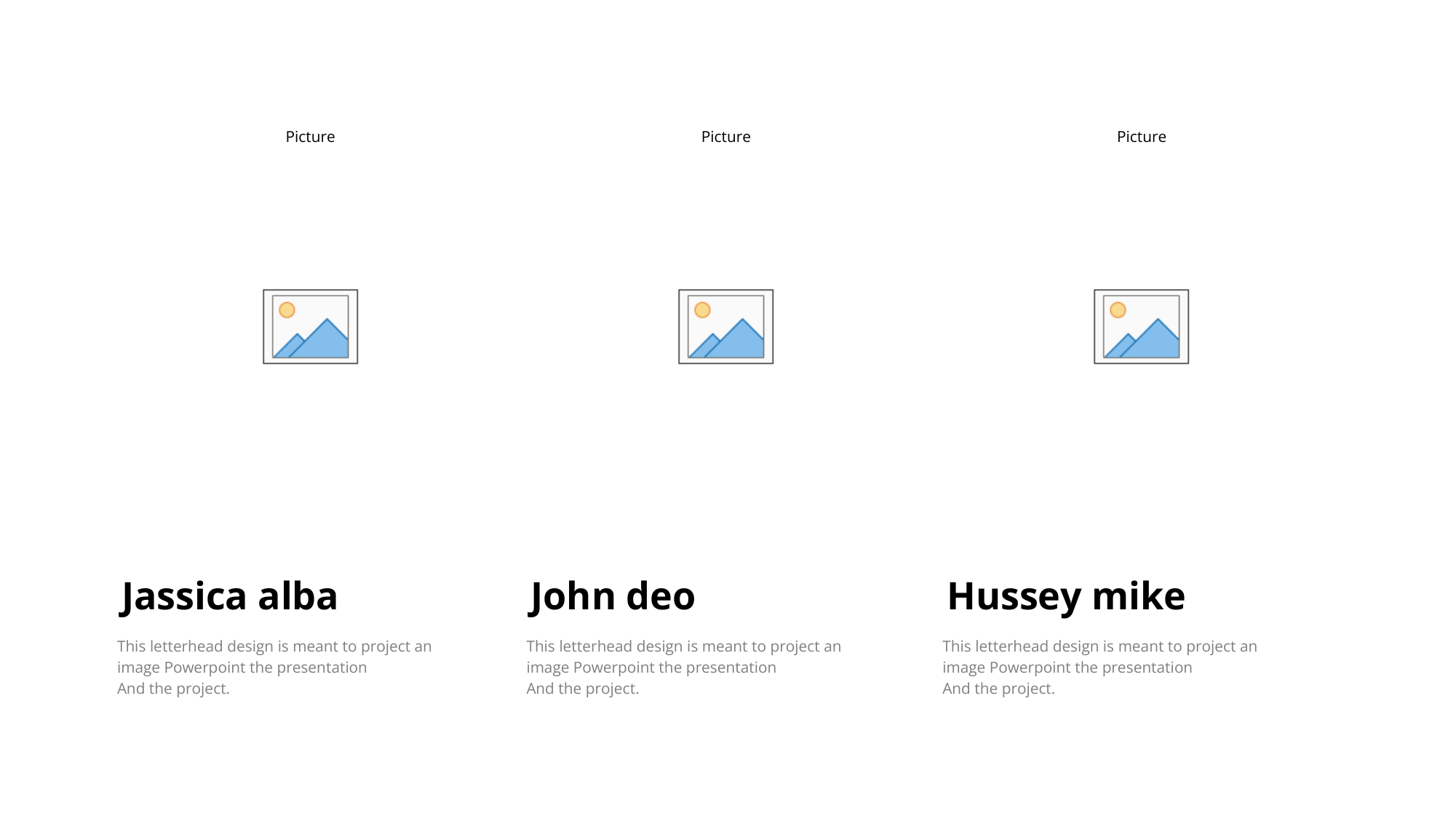

Jassica alba
This letterhead design is meant to project an image Powerpoint the presentation
And the project.
John deo
This letterhead design is meant to project an image Powerpoint the presentation
And the project.
Hussey mike
This letterhead design is meant to project an image Powerpoint the presentation
And the project.